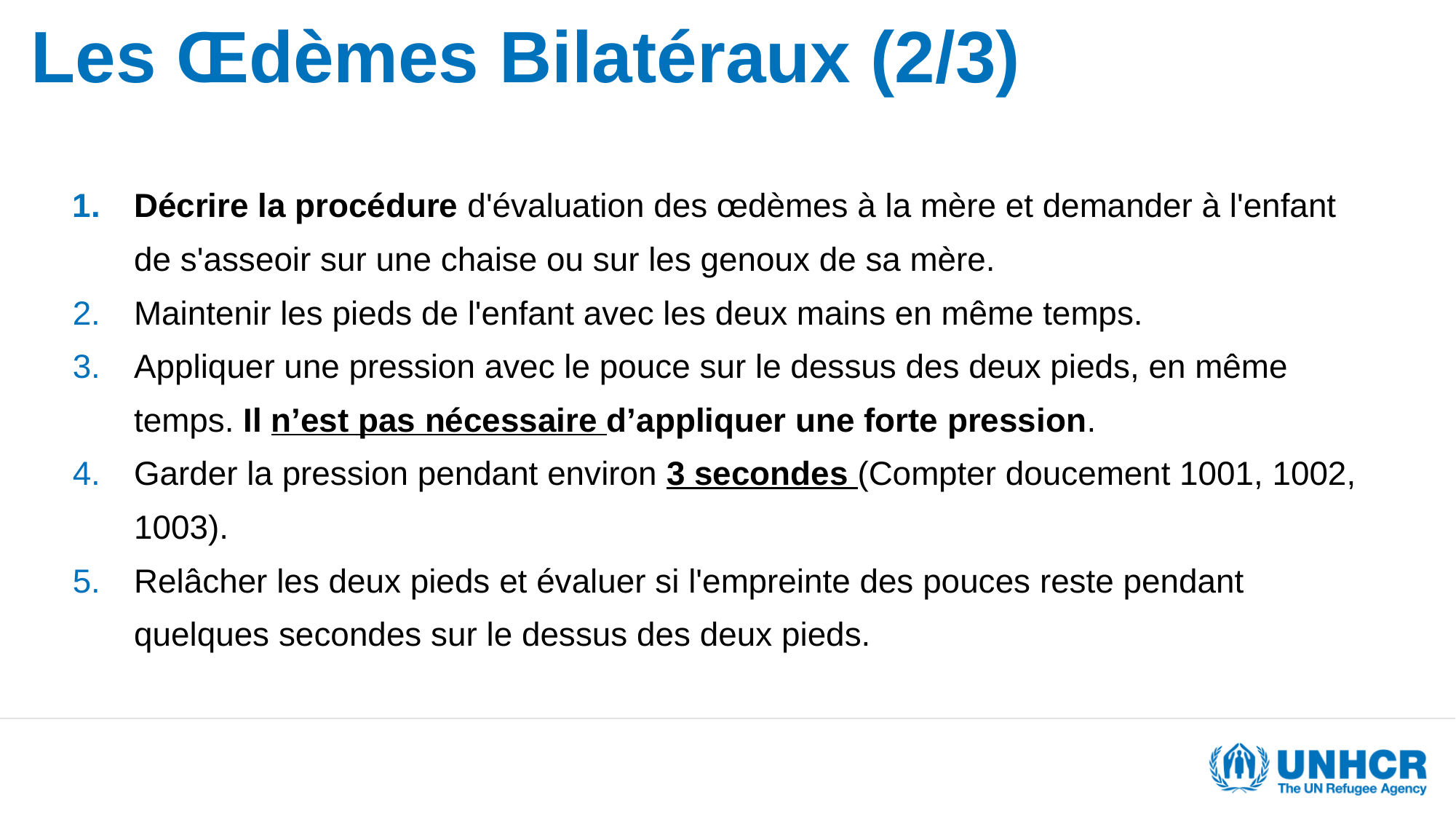

Les Œdèmes Bilatéraux (2/3)
Décrire la procédure d'évaluation des œdèmes à la mère et demander à l'enfant de s'asseoir sur une chaise ou sur les genoux de sa mère.
Maintenir les pieds de l'enfant avec les deux mains en même temps.
Appliquer une pression avec le pouce sur le dessus des deux pieds, en même temps. Il n’est pas nécessaire d’appliquer une forte pression.
Garder la pression pendant environ 3 secondes (Compter doucement 1001, 1002, 1003).
Relâcher les deux pieds et évaluer si l'empreinte des pouces reste pendant quelques secondes sur le dessus des deux pieds.